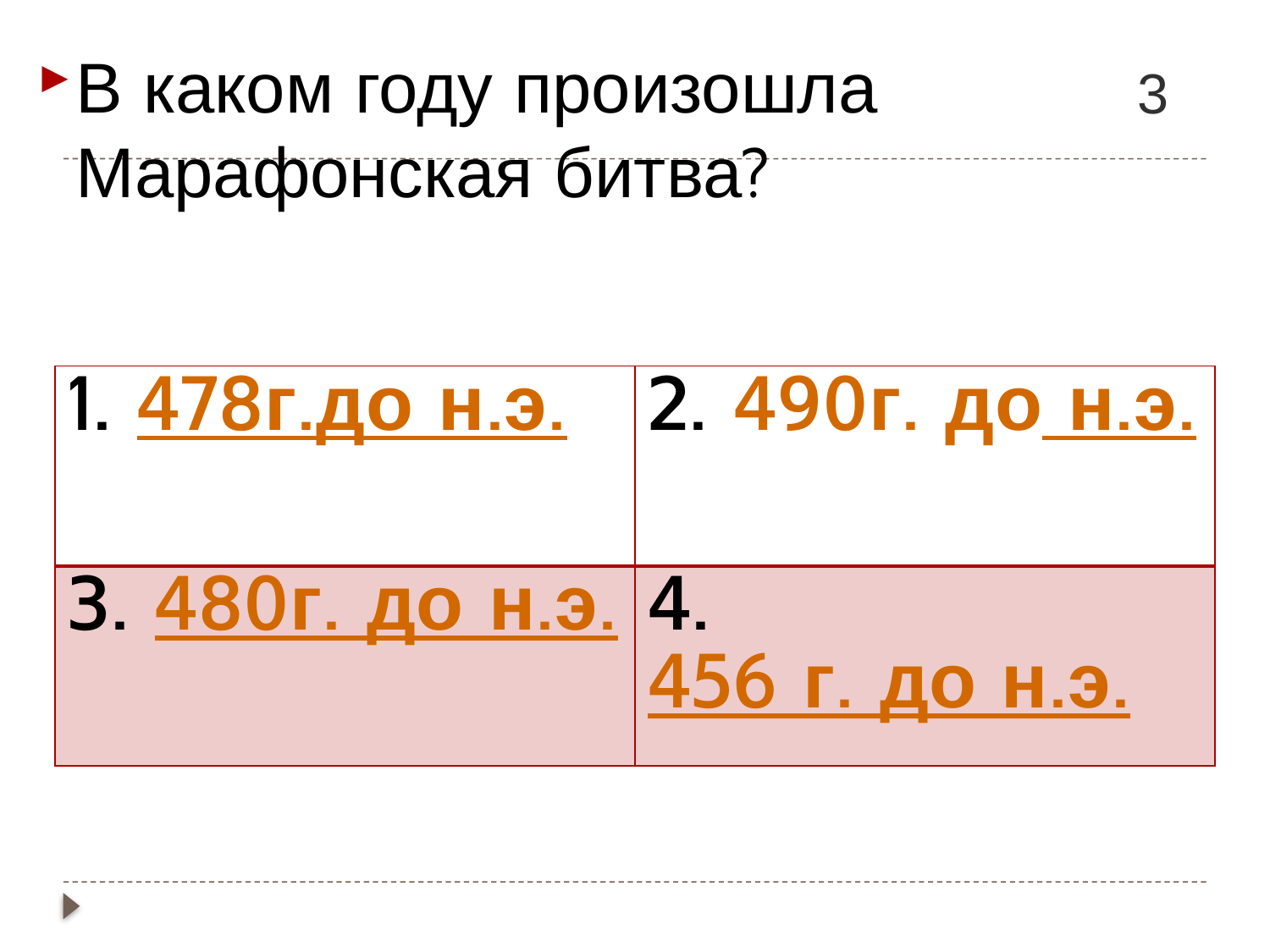

# 3
В каком году произошла Марафонская битва?
| 1. 478г.до н.э. | 2. 490г. до н.э. |
| --- | --- |
| 3. 480г. до н.э. | 4. 456 г. до н.э. |